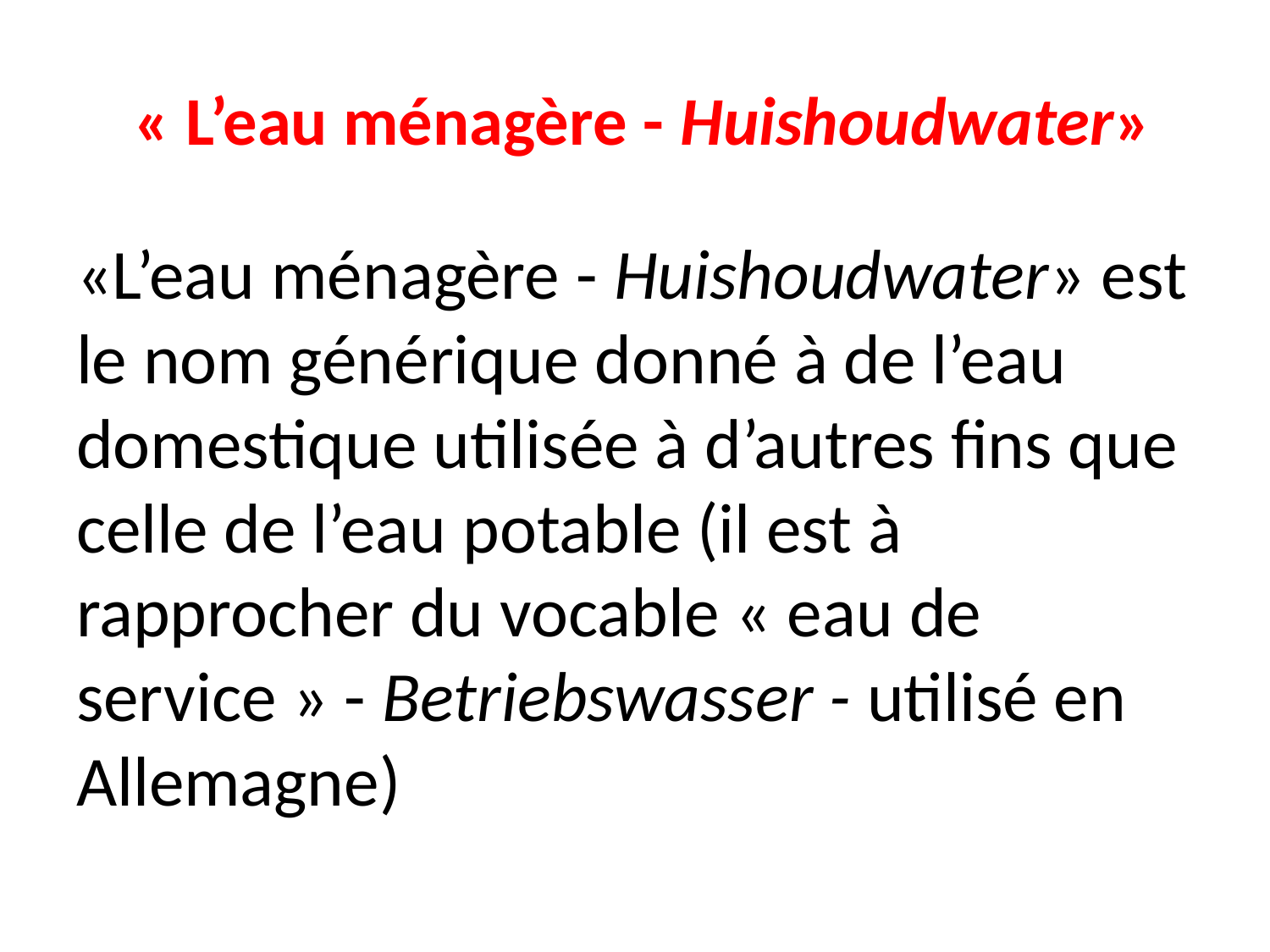

# « L’eau ménagère - Huishoudwater»
«L’eau ménagère - Huishoudwater» est le nom générique donné à de l’eau domestique utilisée à d’autres fins que celle de l’eau potable (il est à rapprocher du vocable « eau de service » - Betriebswasser - utilisé en Allemagne)